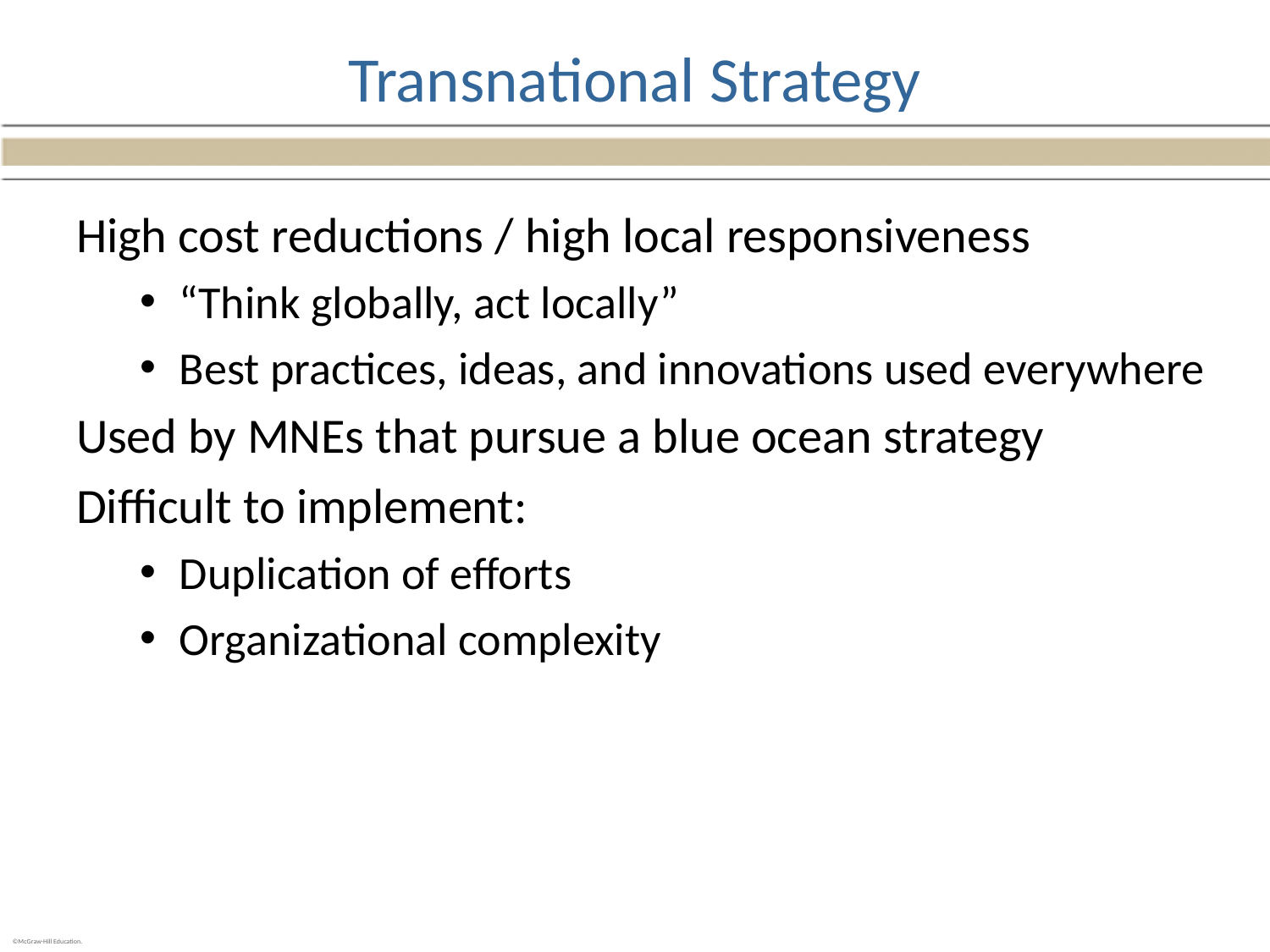

# Transnational Strategy
High cost reductions / high local responsiveness
“Think globally, act locally”
Best practices, ideas, and innovations used everywhere
Used by MNEs that pursue a blue ocean strategy
Difficult to implement:
Duplication of efforts
Organizational complexity